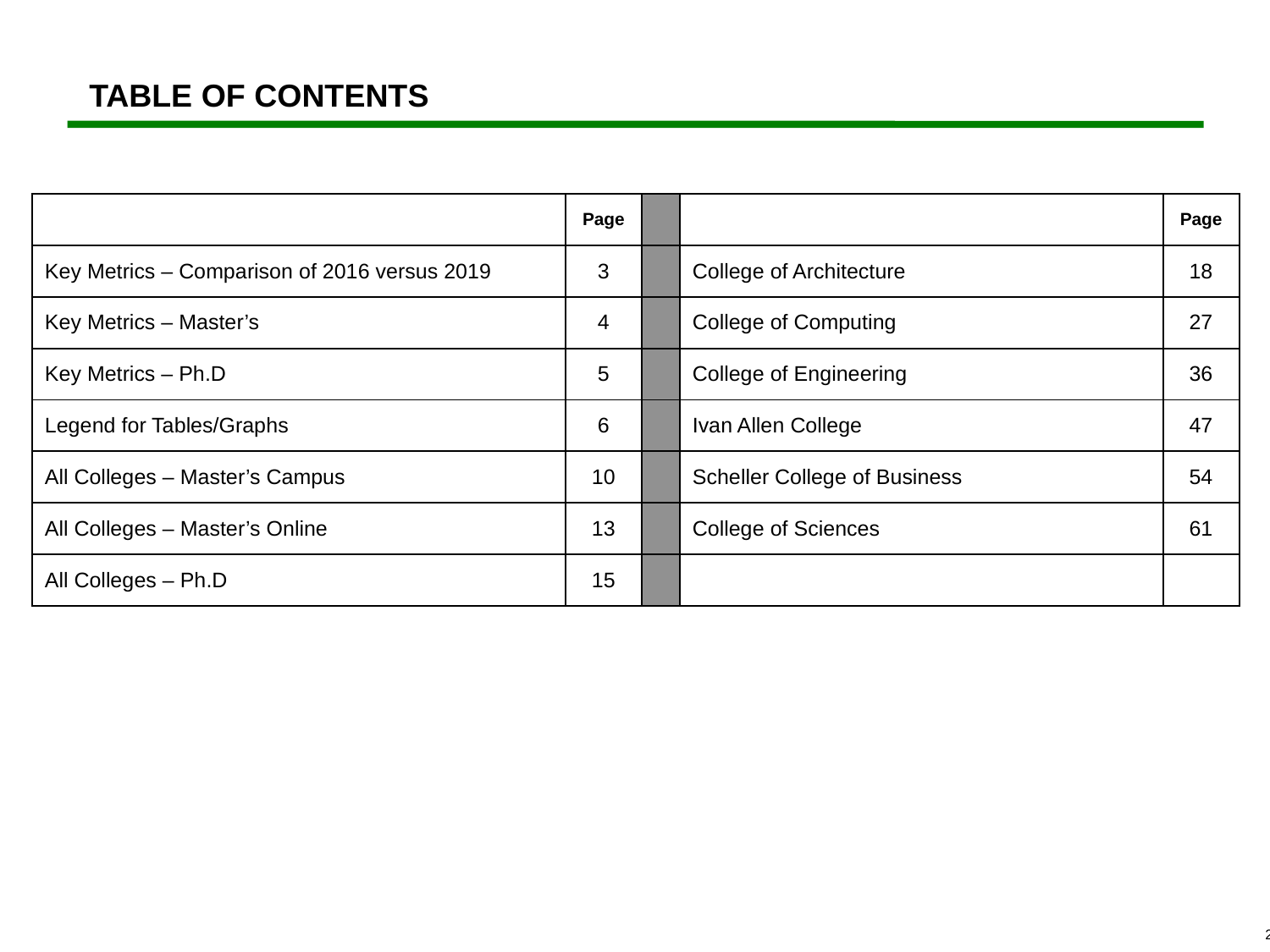

# TABLE OF CONTENTS
|  | Page |  |  | Page |
| --- | --- | --- | --- | --- |
| Key Metrics – Comparison of 2016 versus 2019 | 3 |  | College of Architecture | 18 |
| Key Metrics – Master’s | 4 |  | College of Computing | 27 |
| Key Metrics – Ph.D | 5 |  | College of Engineering | 36 |
| Legend for Tables/Graphs | 6 |  | Ivan Allen College | 47 |
| All Colleges – Master’s Campus | 10 |  | Scheller College of Business | 54 |
| All Colleges – Master’s Online | 13 |  | College of Sciences | 61 |
| All Colleges – Ph.D | 15 |  |  |  |